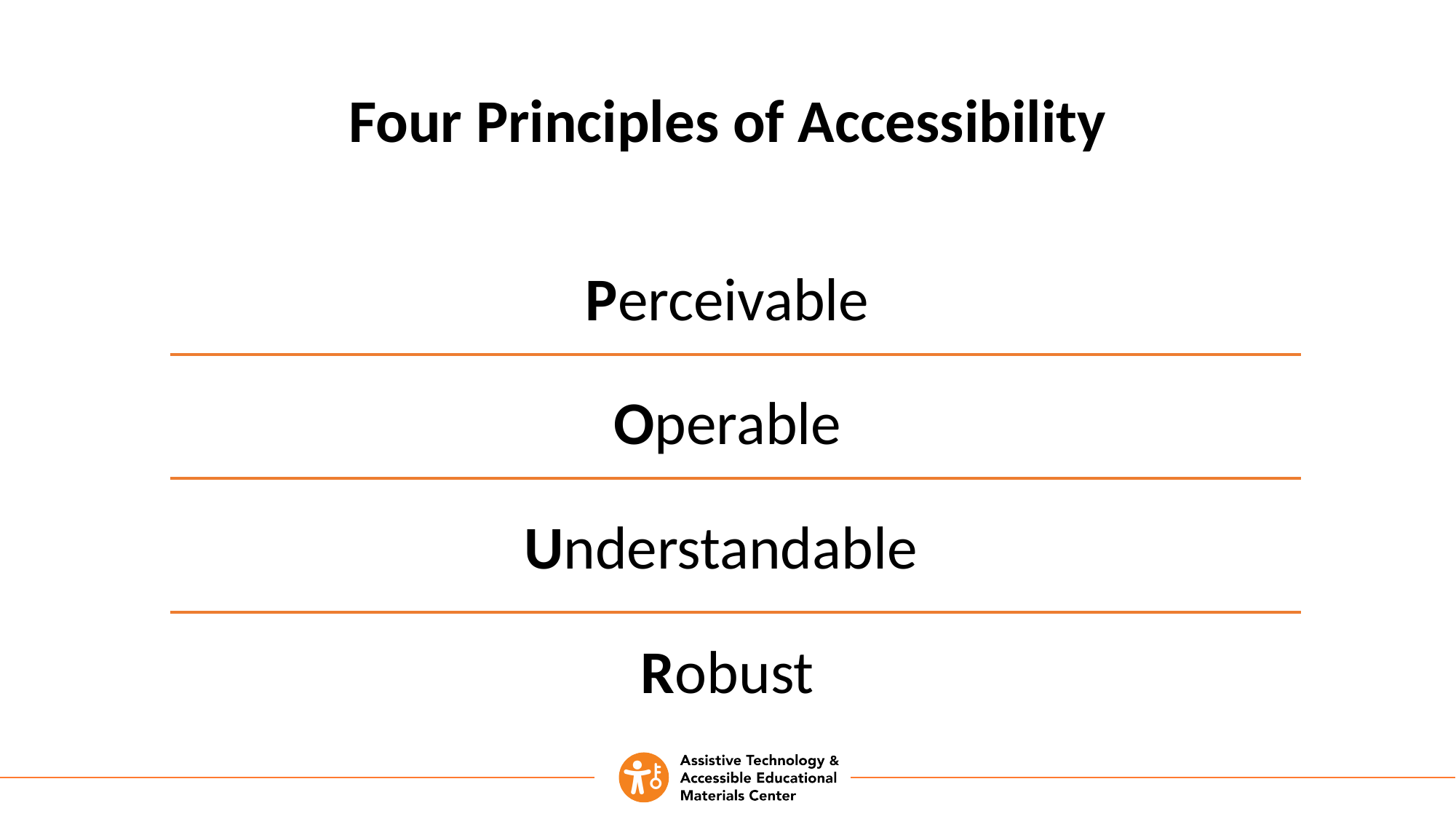

# Four Principles of Accessibility
Perceivable
Operable
Understandable
Robust